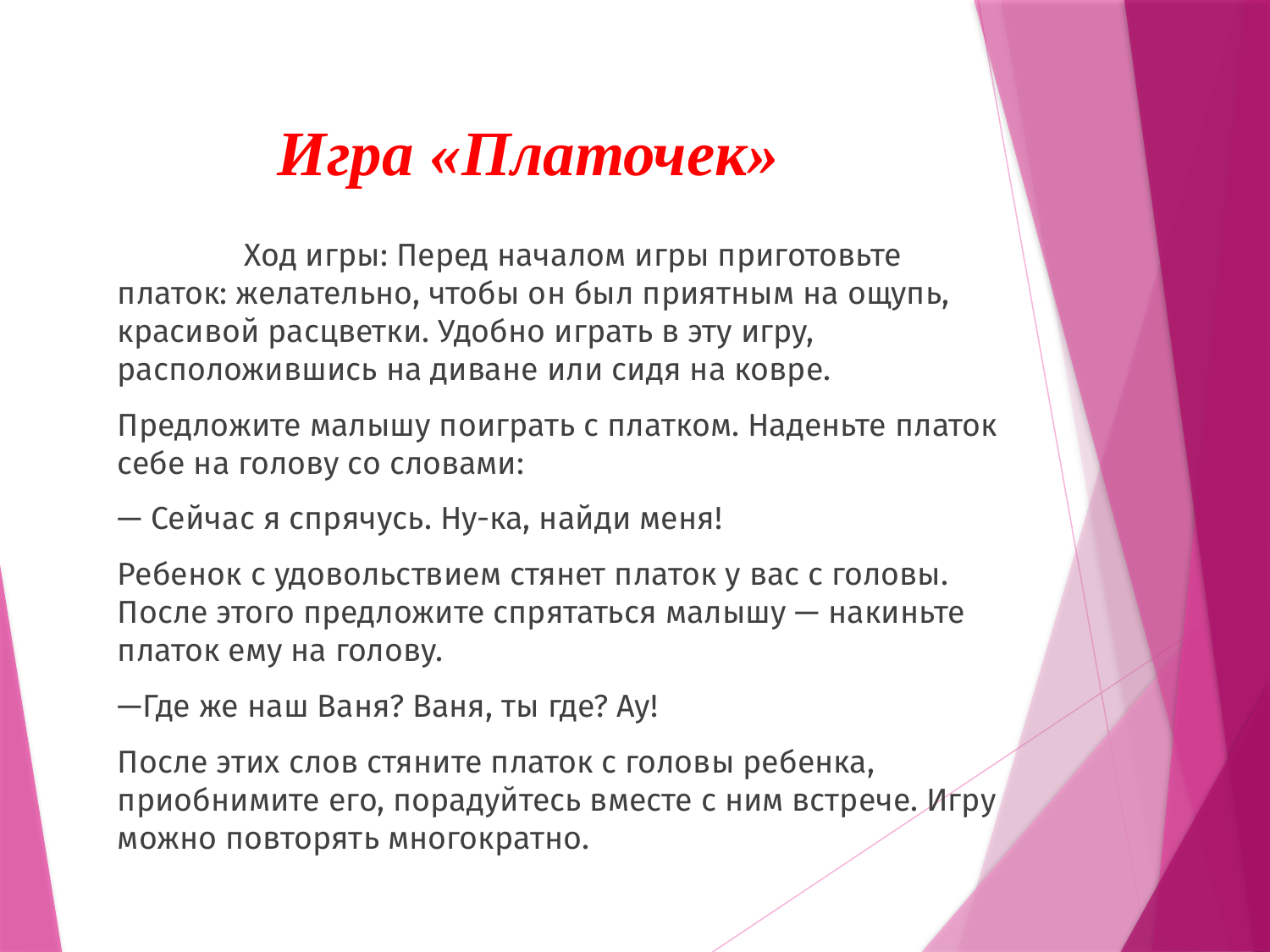

# Игра «Платочек»
	Ход игры: Перед началом игры приготовьте платок: желательно, чтобы он был приятным на ощупь, красивой расцветки. Удобно играть в эту игру, расположившись на диване или сидя на ковре.
Предложите малышу поиграть с платком. Наденьте платок себе на голову со словами:
— Сейчас я спрячусь. Ну-ка, найди меня!
Ребенок с удовольствием стянет платок у вас с головы. После этого предложите спрятаться малышу — накиньте платок ему на голову.
—Где же наш Ваня? Ваня, ты где? Ау!
После этих слов стяните платок с головы ребенка, приобнимите его, порадуйтесь вместе с ним встрече. Игру можно повторять многократно.